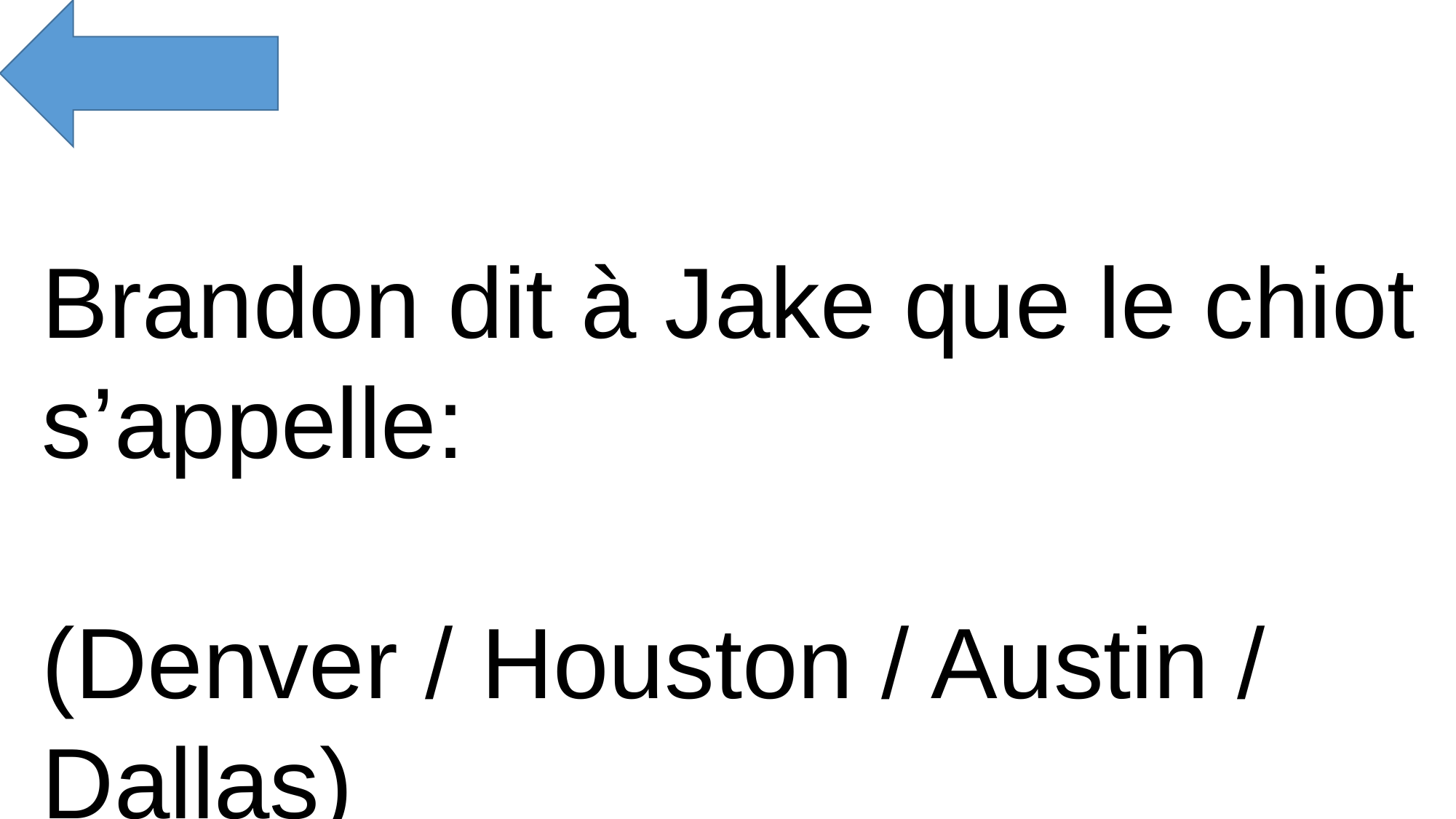

Brandon dit à Jake que le chiot s’appelle:

(Denver / Houston / Austin / Dallas)